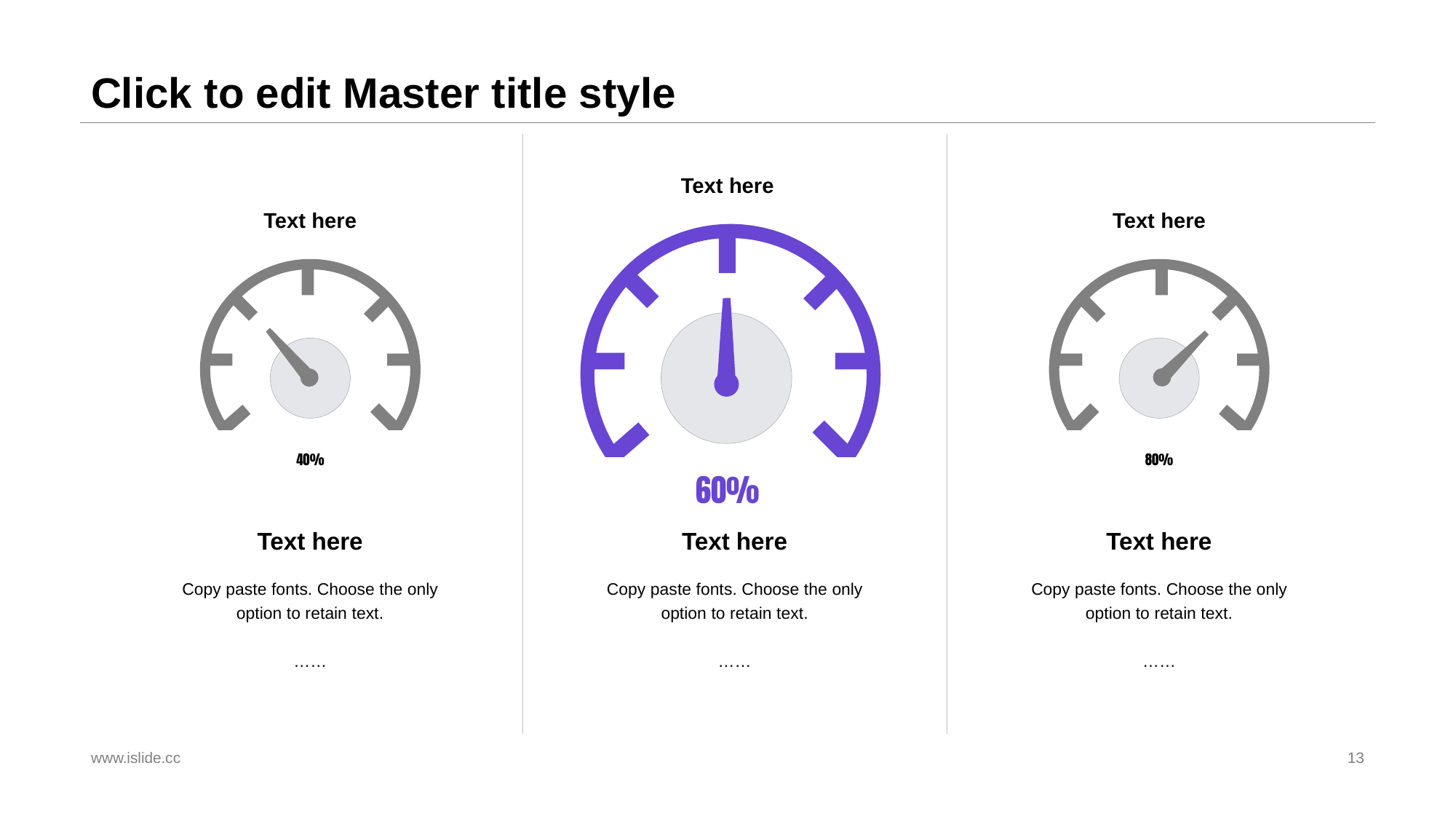

# Click to edit Master title style
Text here

60%
Text here
Copy paste fonts. Choose the only option to retain text.

……
Text here

40%
Text here
Copy paste fonts. Choose the only option to retain text.

……
Text here

80%
Text here
Copy paste fonts. Choose the only option to retain text.

……
www.islide.cc
13